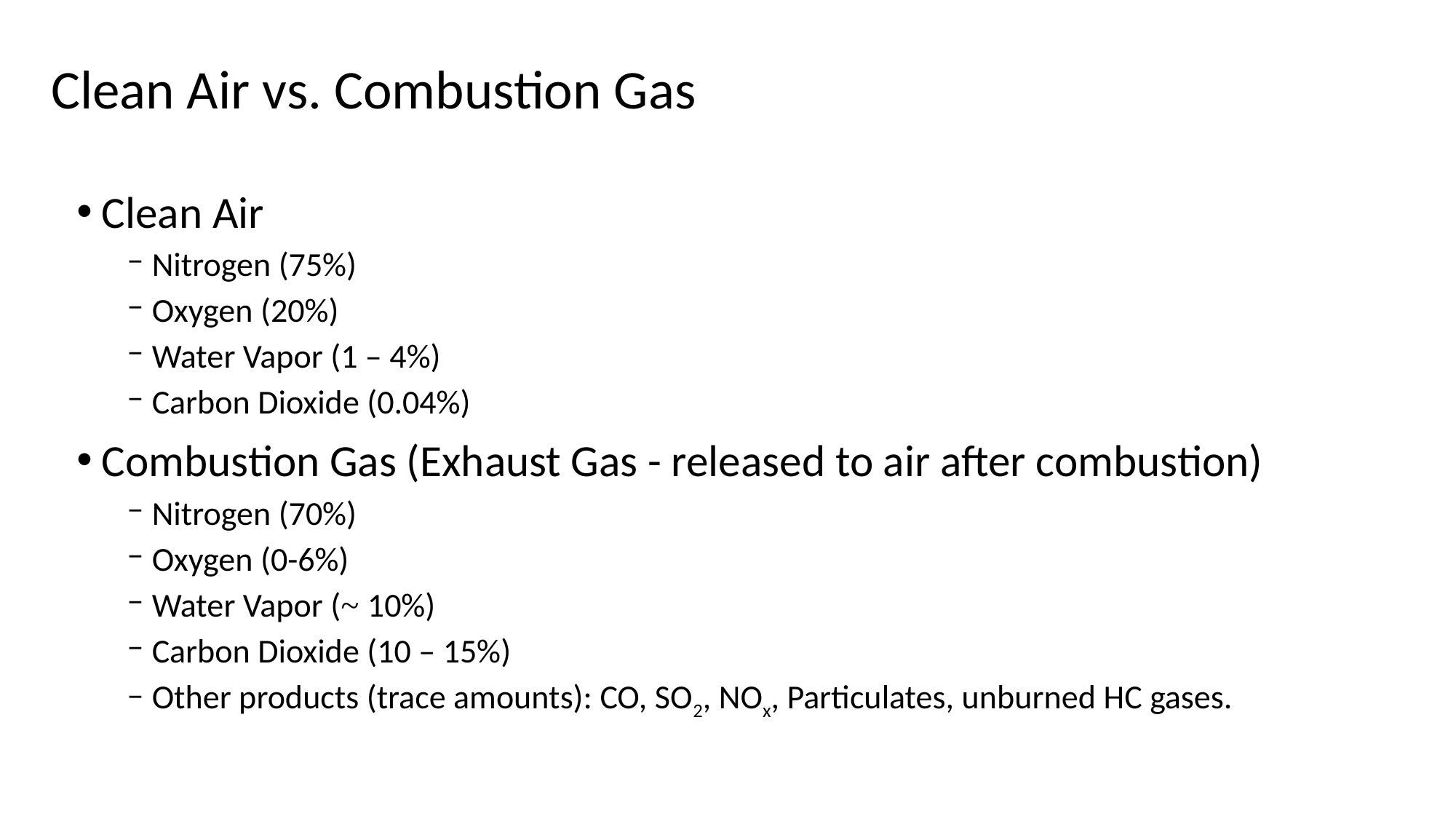

# Clean Air vs. Combustion Gas
Clean Air
Nitrogen (75%)
Oxygen (20%)
Water Vapor (1 – 4%)
Carbon Dioxide (0.04%)
Combustion Gas (Exhaust Gas - released to air after combustion)
Nitrogen (70%)
Oxygen (0-6%)
Water Vapor (~ 10%)
Carbon Dioxide (10 – 15%)
Other products (trace amounts): CO, SO2, NOx, Particulates, unburned HC gases.